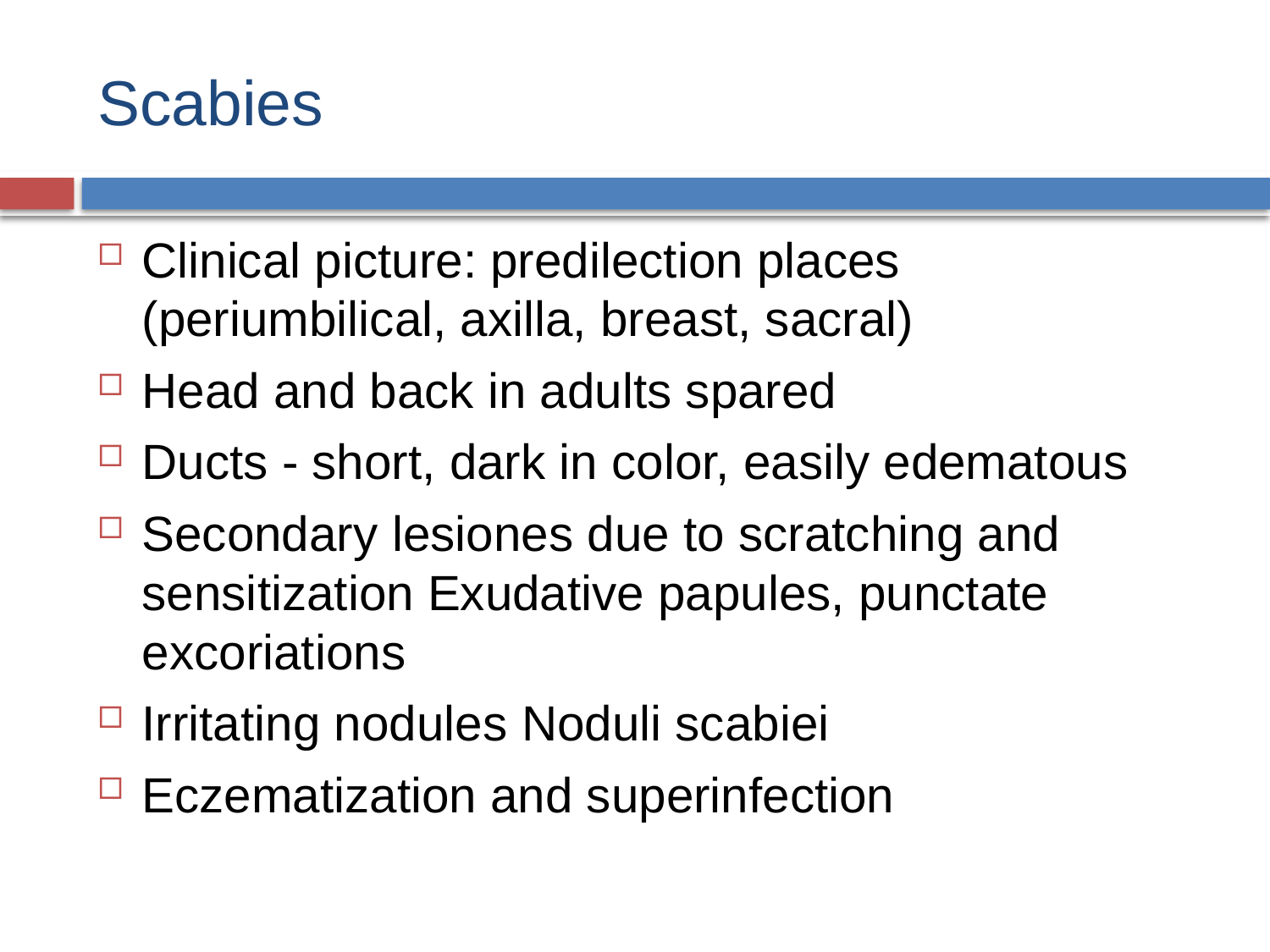

# Scabies
Clinical picture: predilection places (periumbilical, axilla, breast, sacral)
Head and back in adults spared
Ducts - short, dark in color, easily edematous
Secondary lesiones due to scratching and sensitization Exudative papules, punctate excoriations
Irritating nodules Noduli scabiei
Eczematization and superinfection